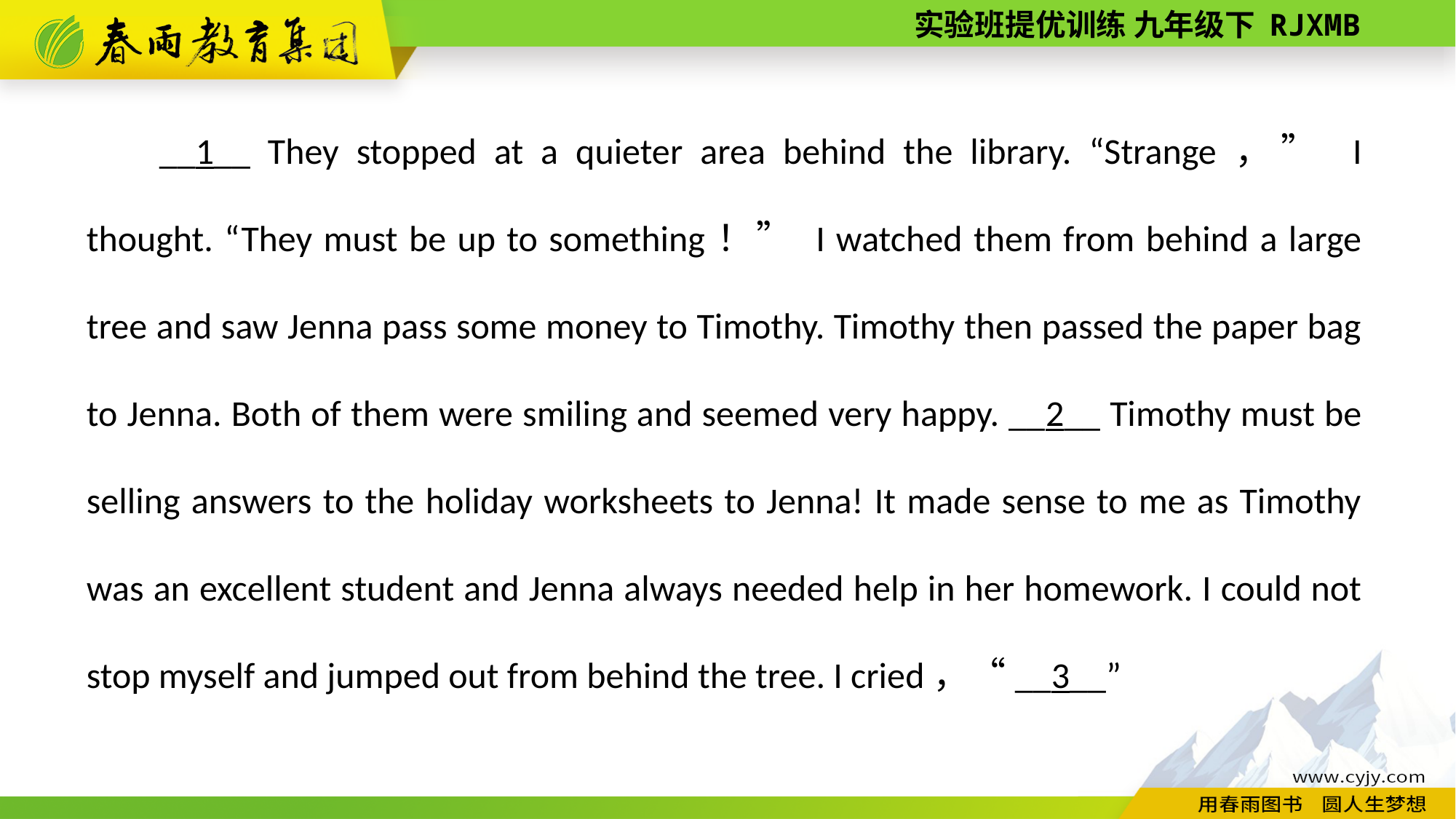

__1__ They stopped at a quieter area behind the library. “Strange，” I thought. “They must be up to something！” I watched them from behind a large tree and saw Jenna pass some money to Timothy. Timothy then passed the paper bag to Jenna. Both of them were smiling and seemed very happy. __2__ Timothy must be selling answers to the holiday worksheets to Jenna! It made sense to me as Timothy was an excellent student and Jenna always needed help in her homework. I could not stop myself and jumped out from behind the tree. I cried，“__3__”